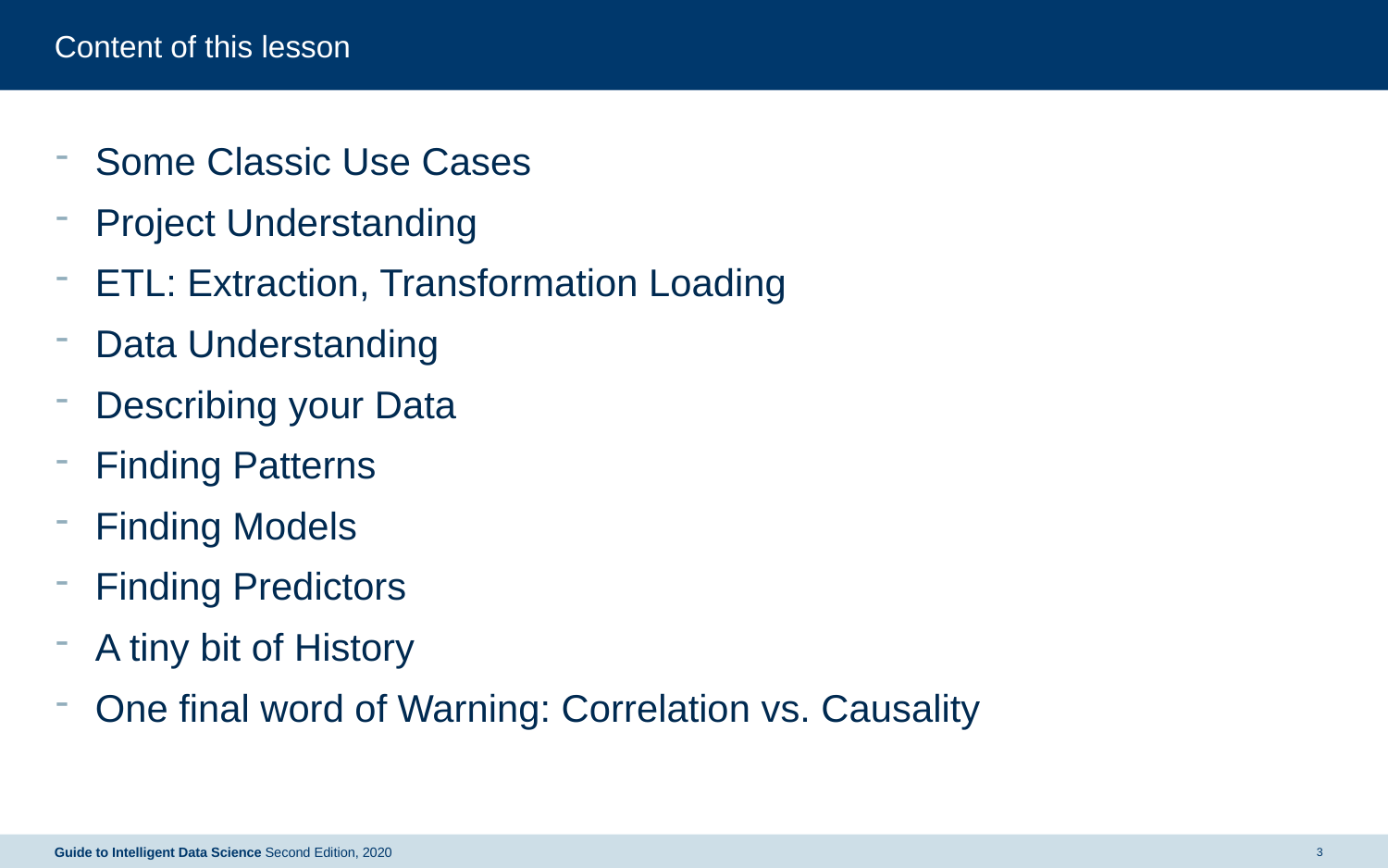

# Content of this lesson
Some Classic Use Cases
Project Understanding
ETL: Extraction, Transformation Loading
Data Understanding
Describing your Data
Finding Patterns
Finding Models
Finding Predictors
A tiny bit of History
One final word of Warning: Correlation vs. Causality

Guide to Intelligent Data Science Second Edition, 2020
3